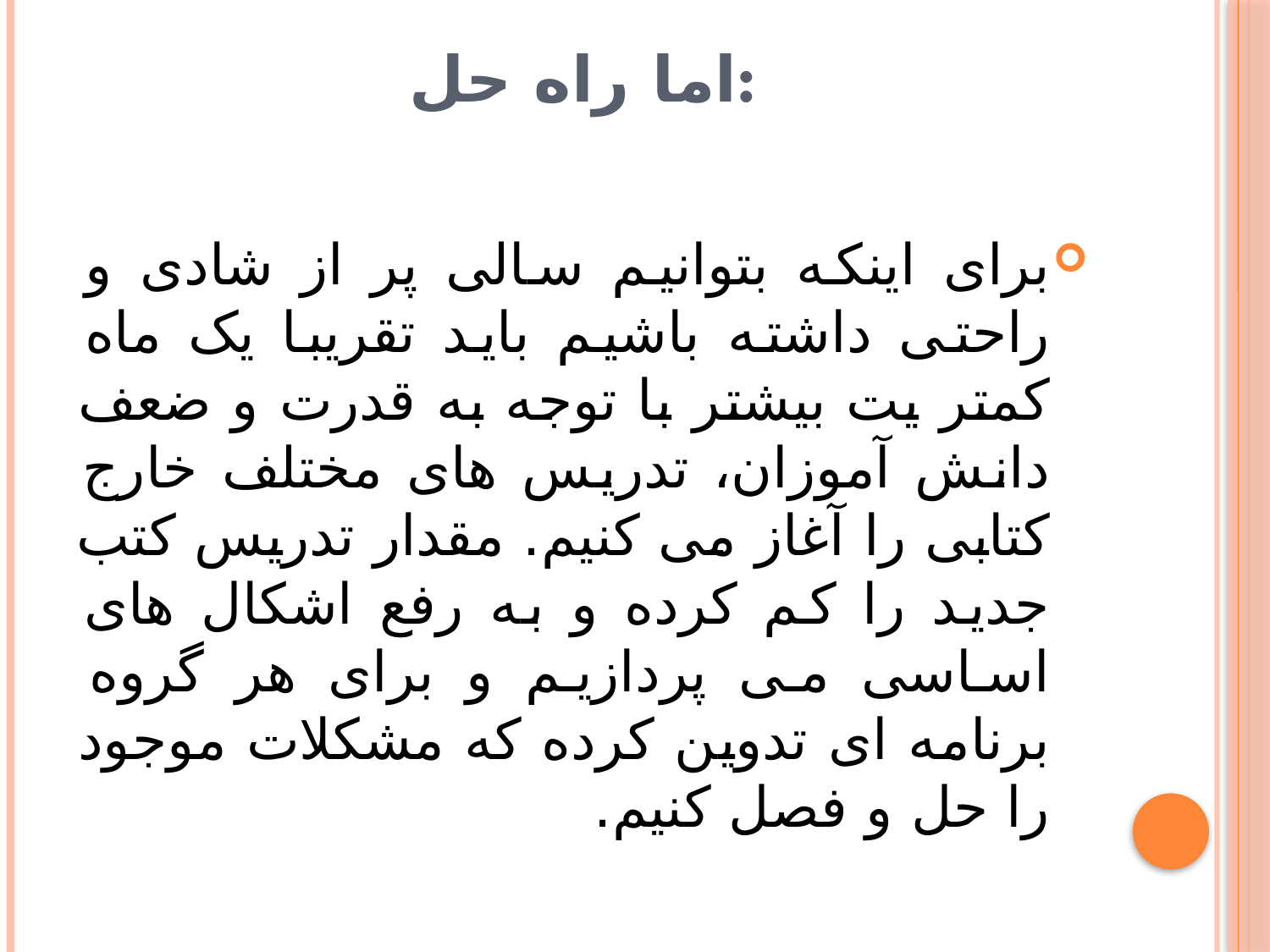

# اما راه حل:
برای اینکه بتوانیم سالی پر از شادی و راحتی داشته باشیم باید تقریبا یک ماه کمتر یت بیشتر با توجه به قدرت و ضعف دانش آموزان، تدریس های مختلف خارج کتابی را آغاز می کنیم. مقدار تدریس کتب جدید را کم کرده و به رفع اشکال های اساسی می پردازیم و برای هر گروه برنامه ای تدوین کرده که مشکلات موجود را حل و فصل کنیم.